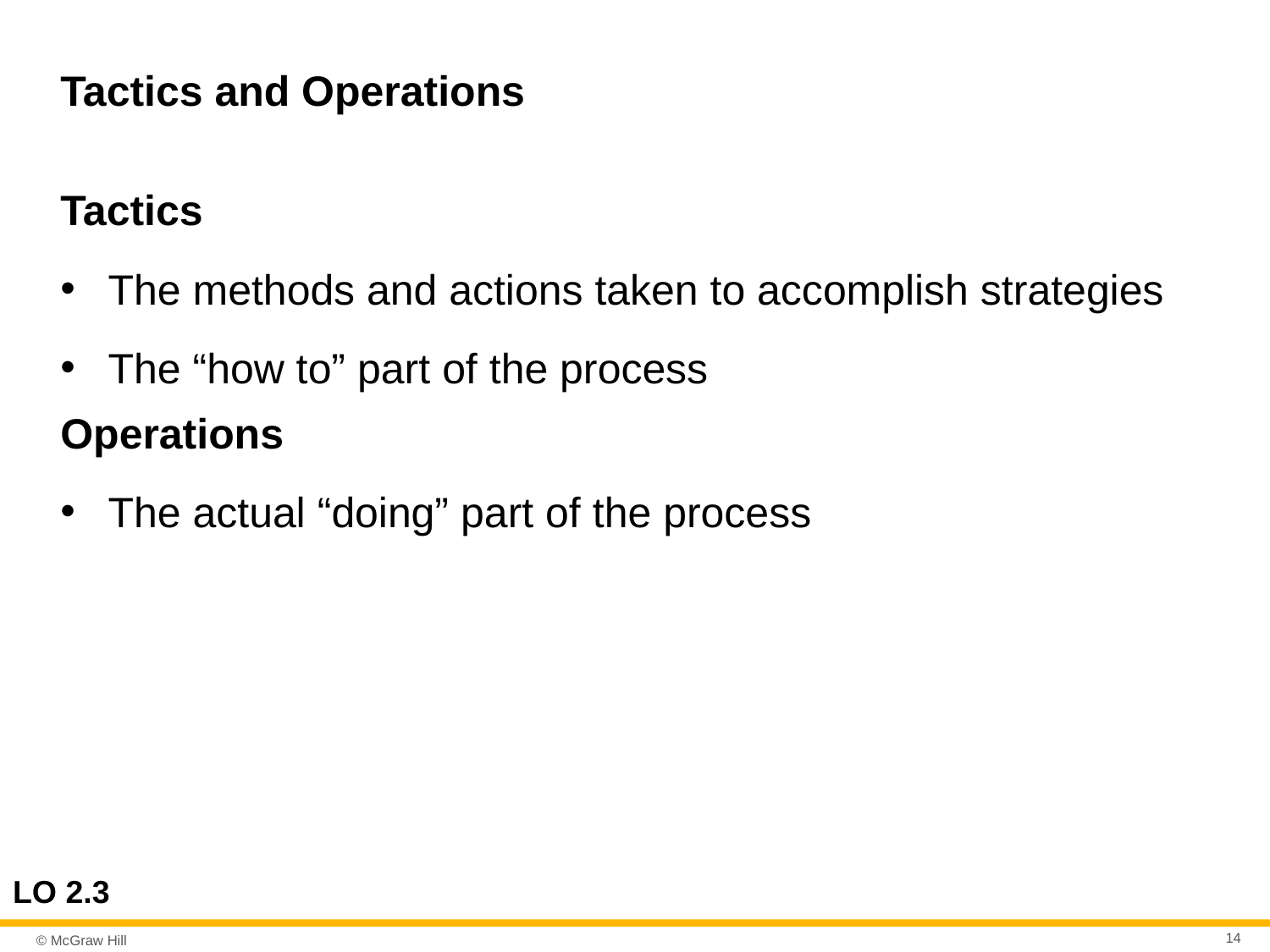

# Tactics and Operations
Tactics
The methods and actions taken to accomplish strategies
The “how to” part of the process
Operations
The actual “doing” part of the process
LO 2.3